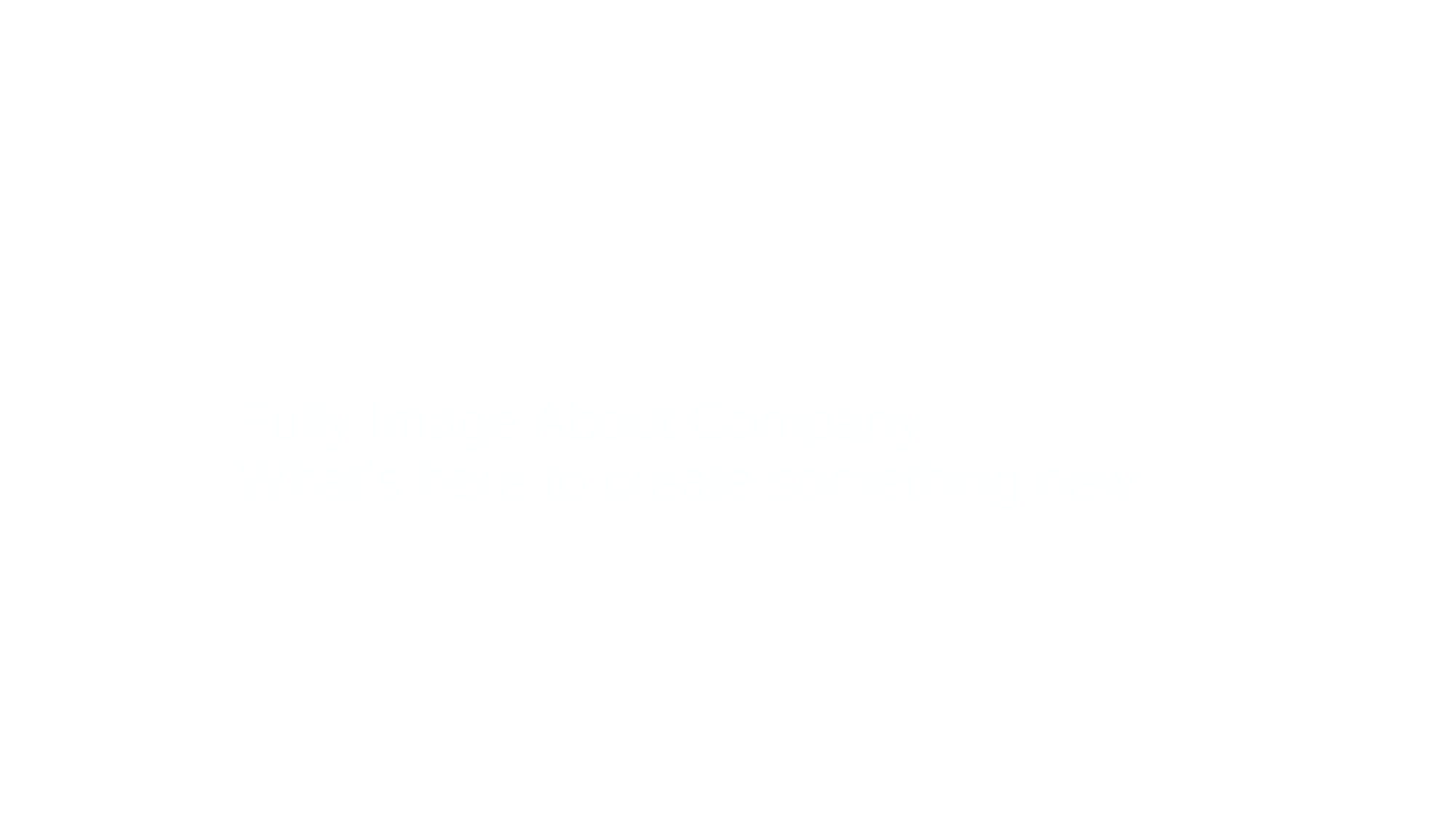

Fully Image About Company
What’s here to create something new.
SIMPLE TITLE HERE